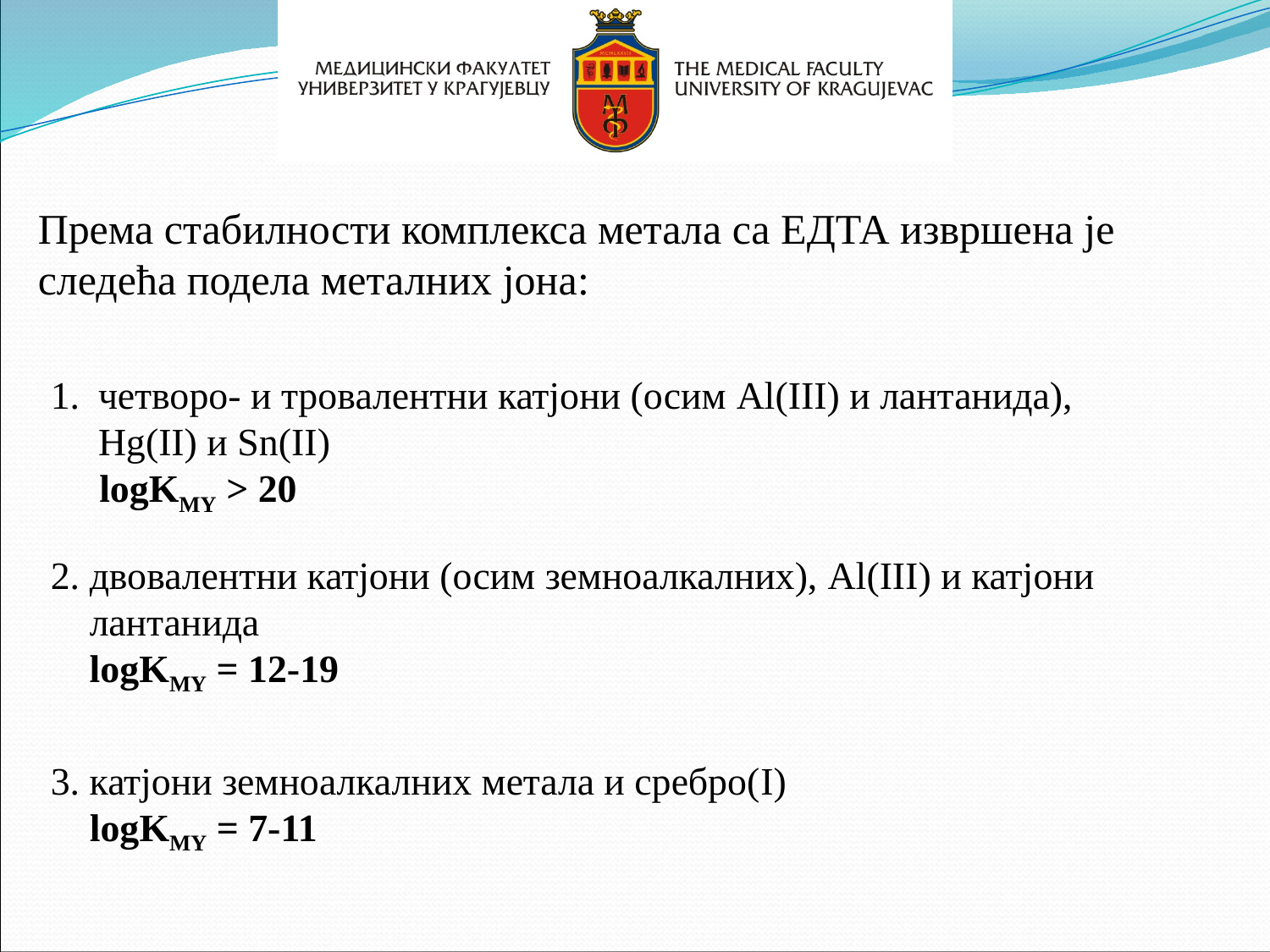

Према стабилности комплекса метала са ЕДТА извршена је следећа подела металних јона:
четворо- и тровалентни катјони (осим Al(III) и лантанида), Hg(II) и Sn(II)
     logKMY > 20
2. двовалентни катјони (осим земноалкалних), Al(III) и катјони
    лантанида
    logKMY = 12-19
3. катјони земноалкалних метала и сребро(I)
    logKMY = 7-11